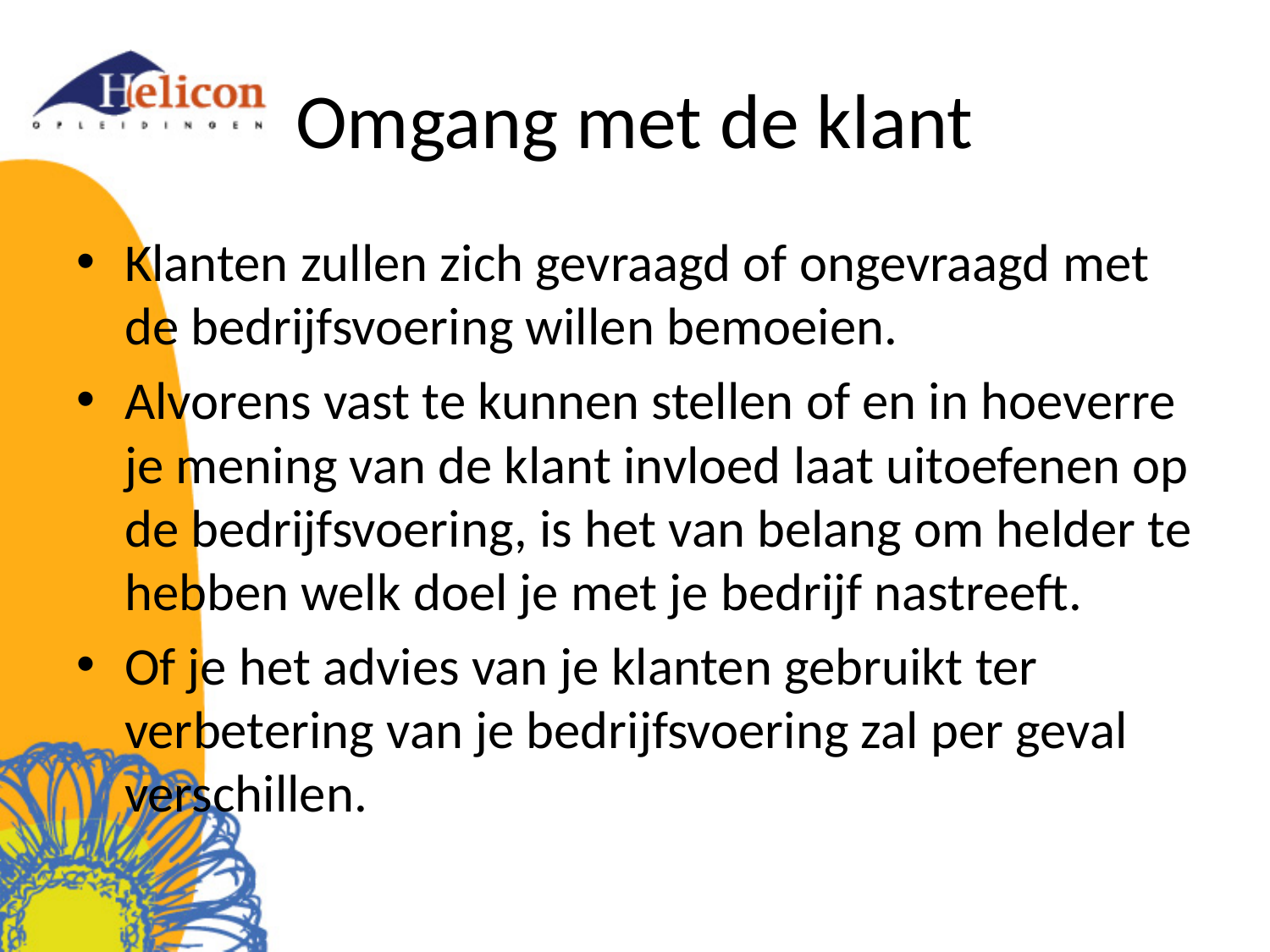

# Omgang met de klant
Klanten zullen zich gevraagd of ongevraagd met de bedrijfsvoering willen bemoeien.
Alvorens vast te kunnen stellen of en in hoeverre je mening van de klant invloed laat uitoefenen op de bedrijfsvoering, is het van belang om helder te hebben welk doel je met je bedrijf nastreeft.
Of je het advies van je klanten gebruikt ter verbetering van je bedrijfsvoering zal per geval verschillen.